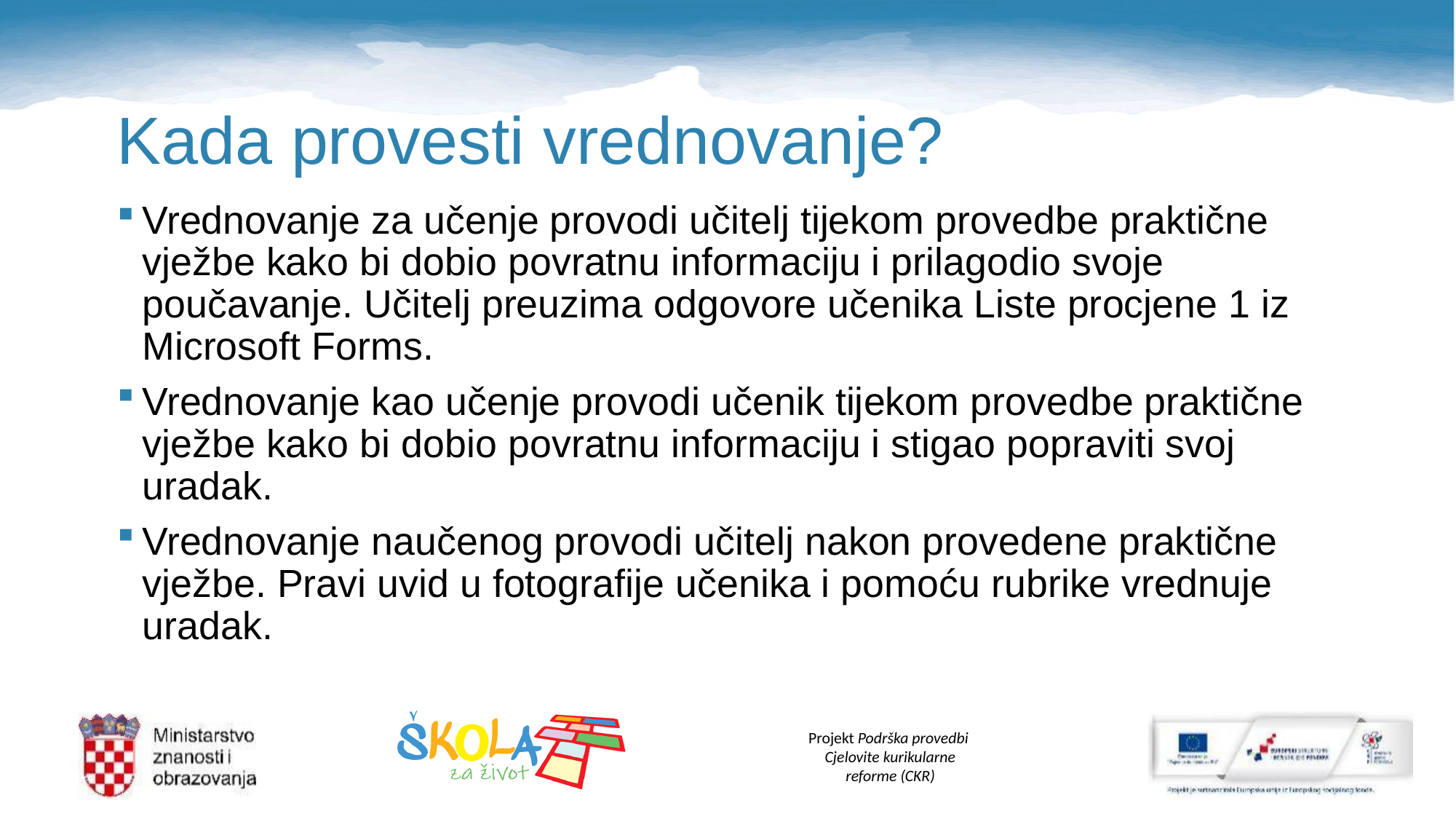

# Kada provesti vrednovanje?
Vrednovanje za učenje provodi učitelj tijekom provedbe praktične vježbe kako bi dobio povratnu informaciju i prilagodio svoje poučavanje. Učitelj preuzima odgovore učenika Liste procjene 1 iz Microsoft Forms.
Vrednovanje kao učenje provodi učenik tijekom provedbe praktične vježbe kako bi dobio povratnu informaciju i stigao popraviti svoj uradak.
Vrednovanje naučenog provodi učitelj nakon provedene praktične vježbe. Pravi uvid u fotografije učenika i pomoću rubrike vrednuje uradak.